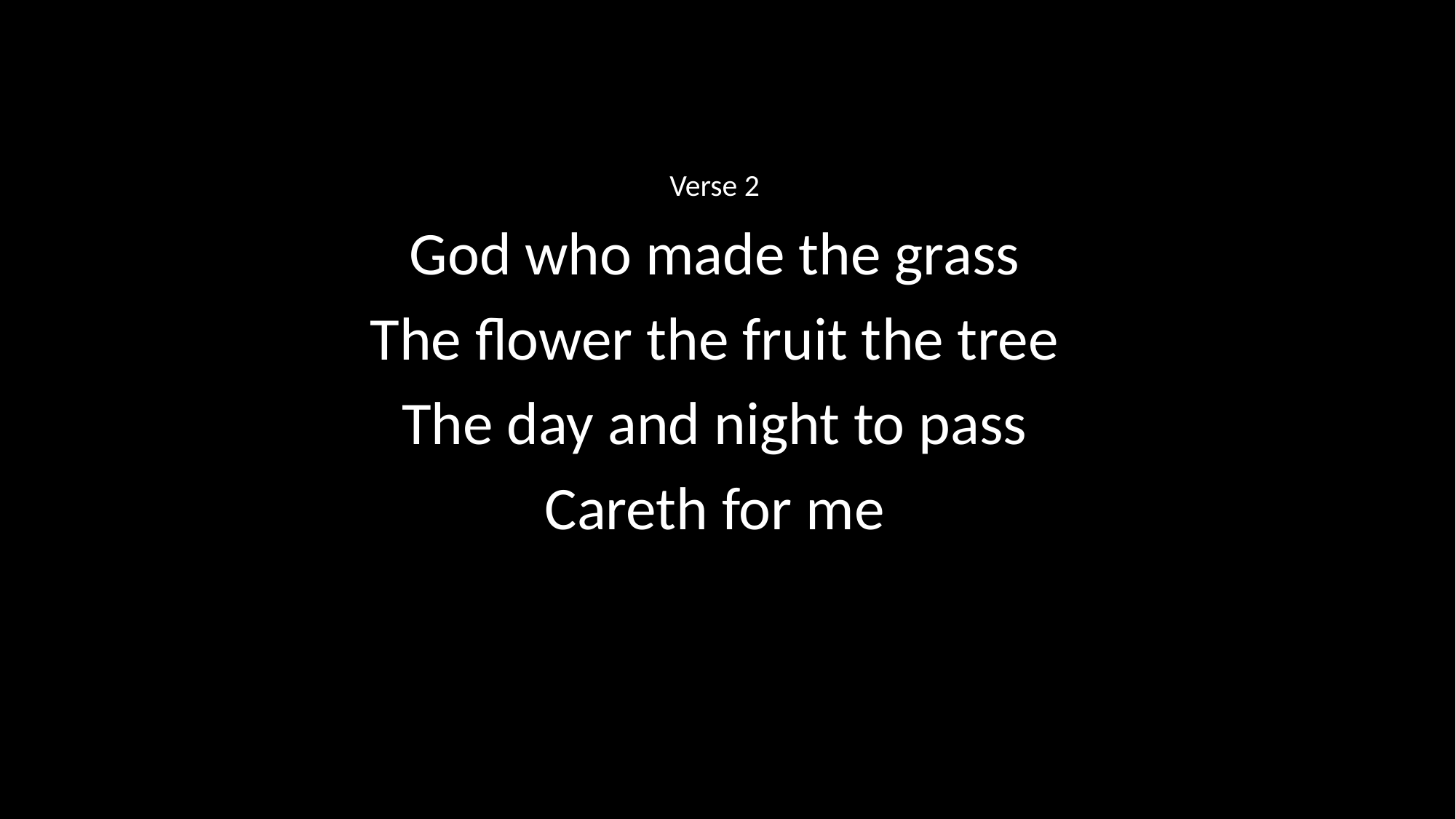

Verse 2
God who made the grass
The flower the fruit the tree
The day and night to pass
Careth for me